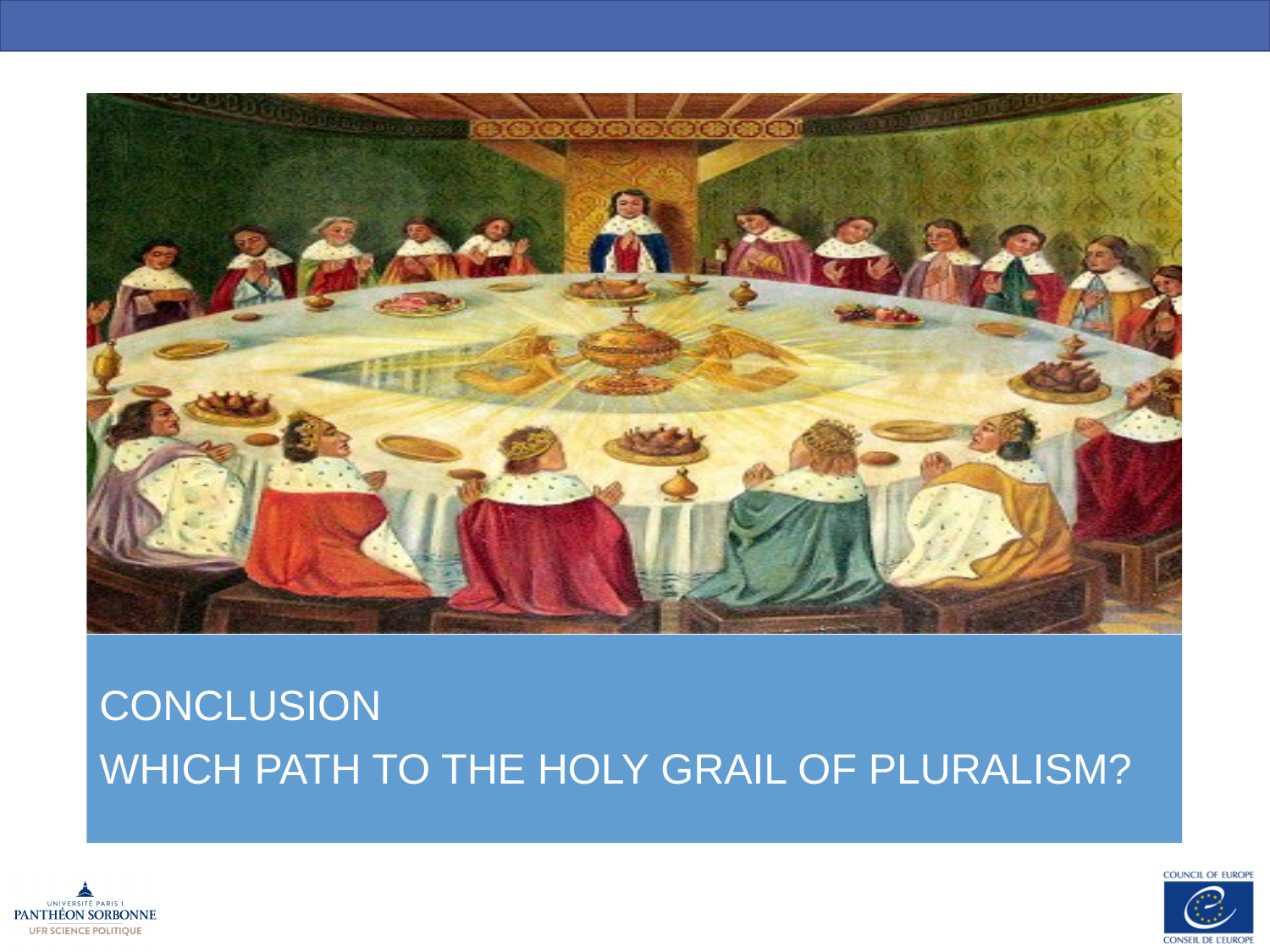

# .
CONCLUSION
WHICH PATH TO THE HOLY GRAIL OF PLURALISM?